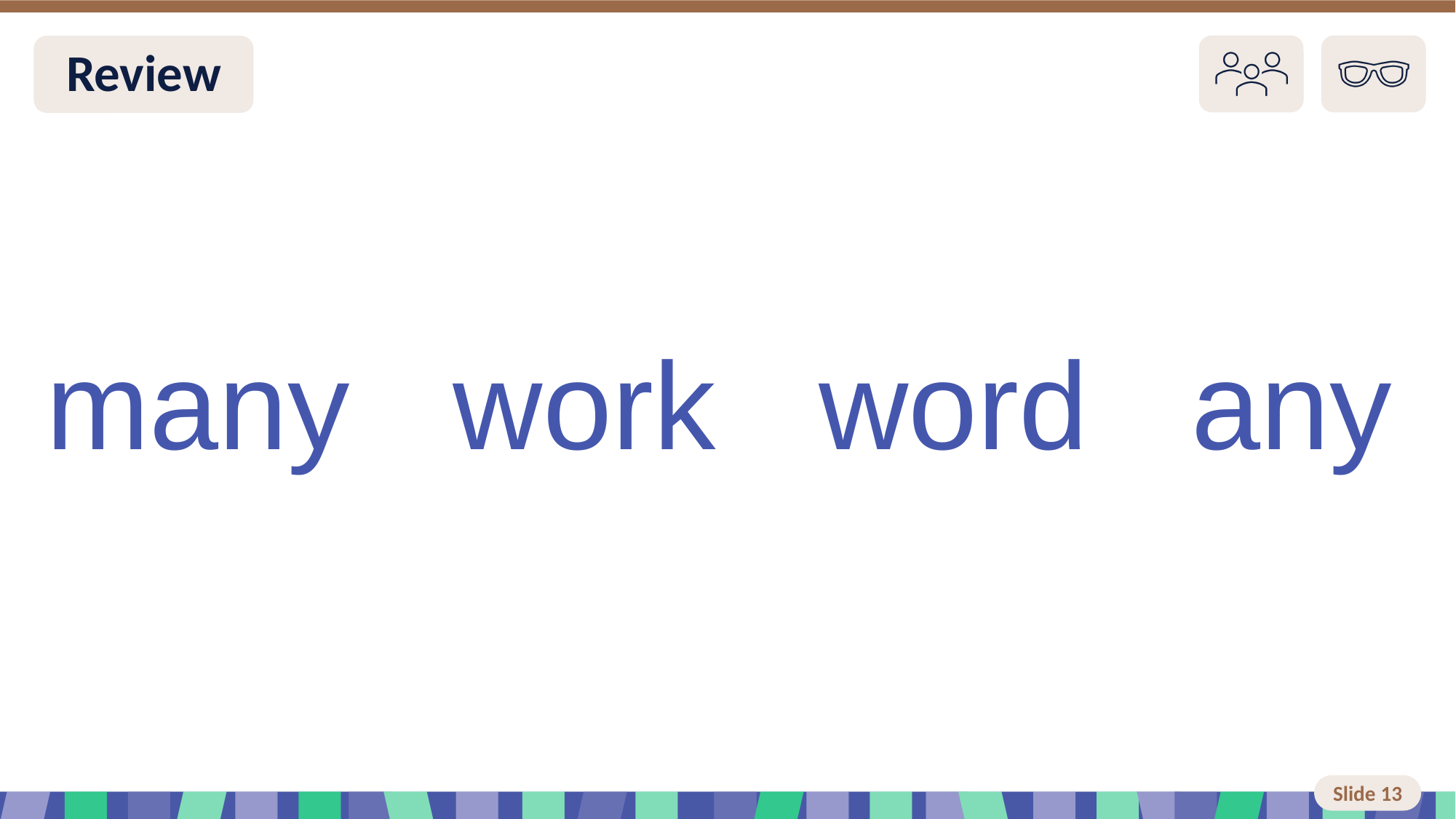

# Slide 13 Review You do
many   work   word   any